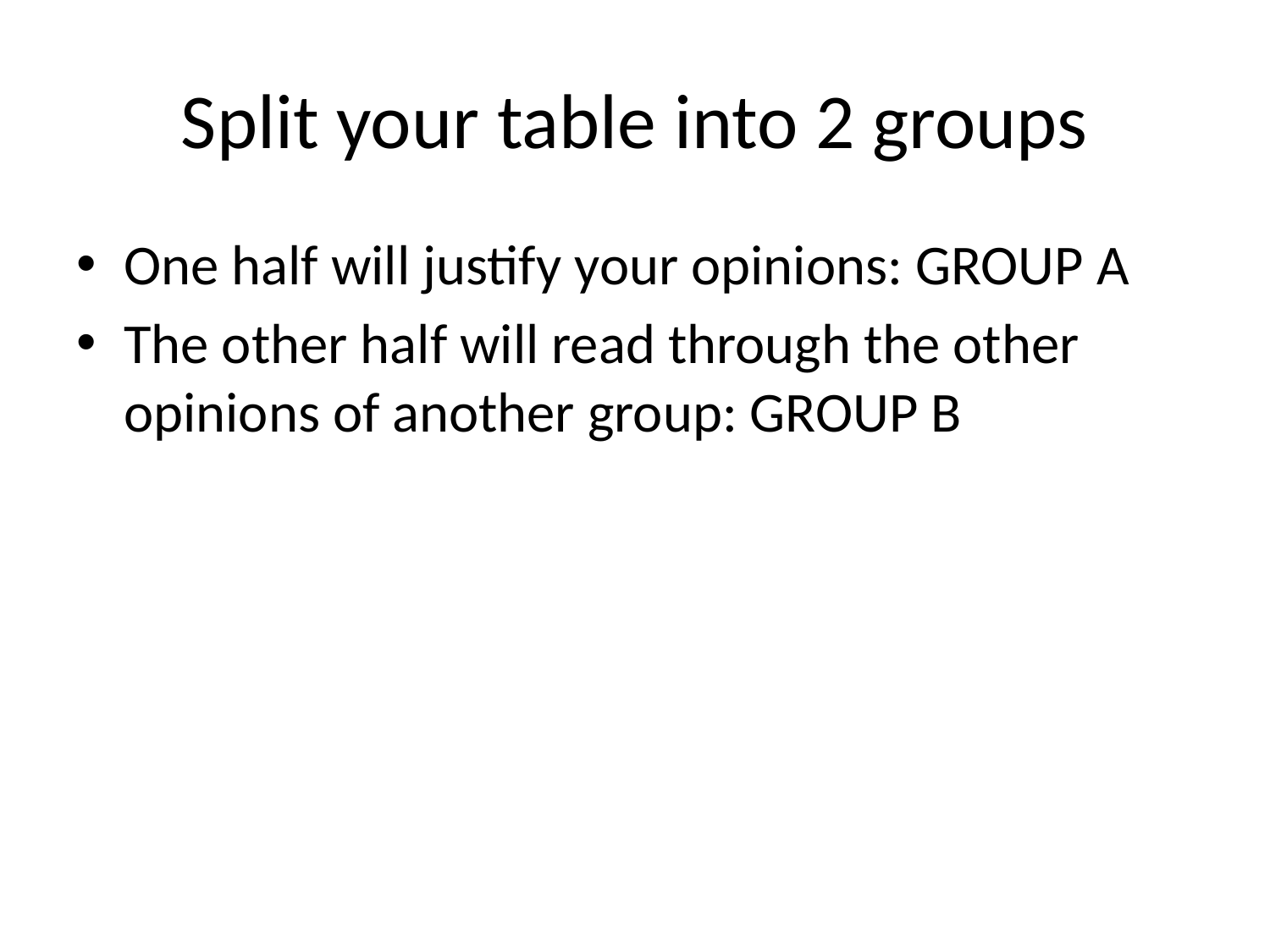

# Split your table into 2 groups
One half will justify your opinions: GROUP A
The other half will read through the other opinions of another group: GROUP B